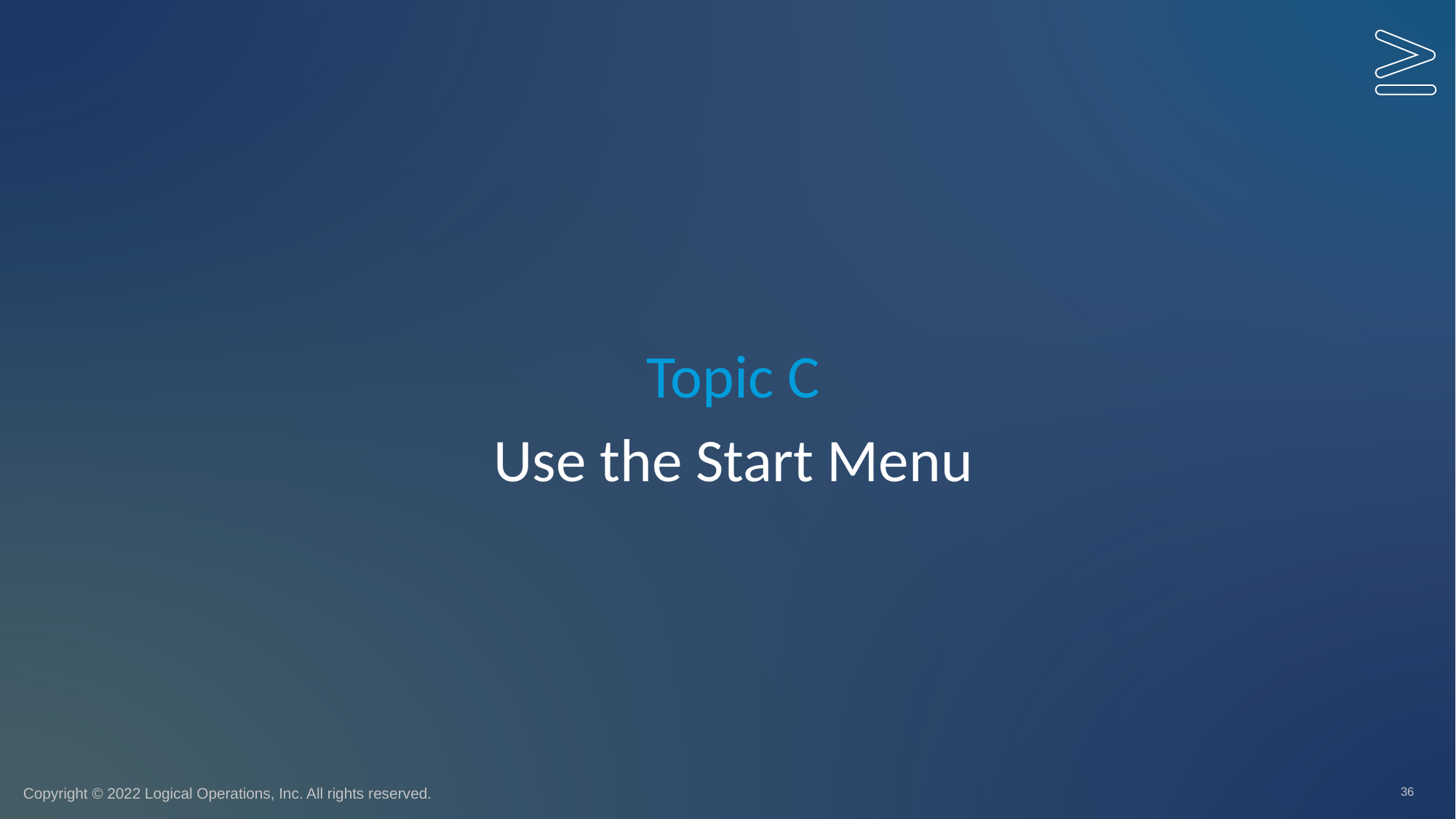

Topic C
# Use the Start Menu
36